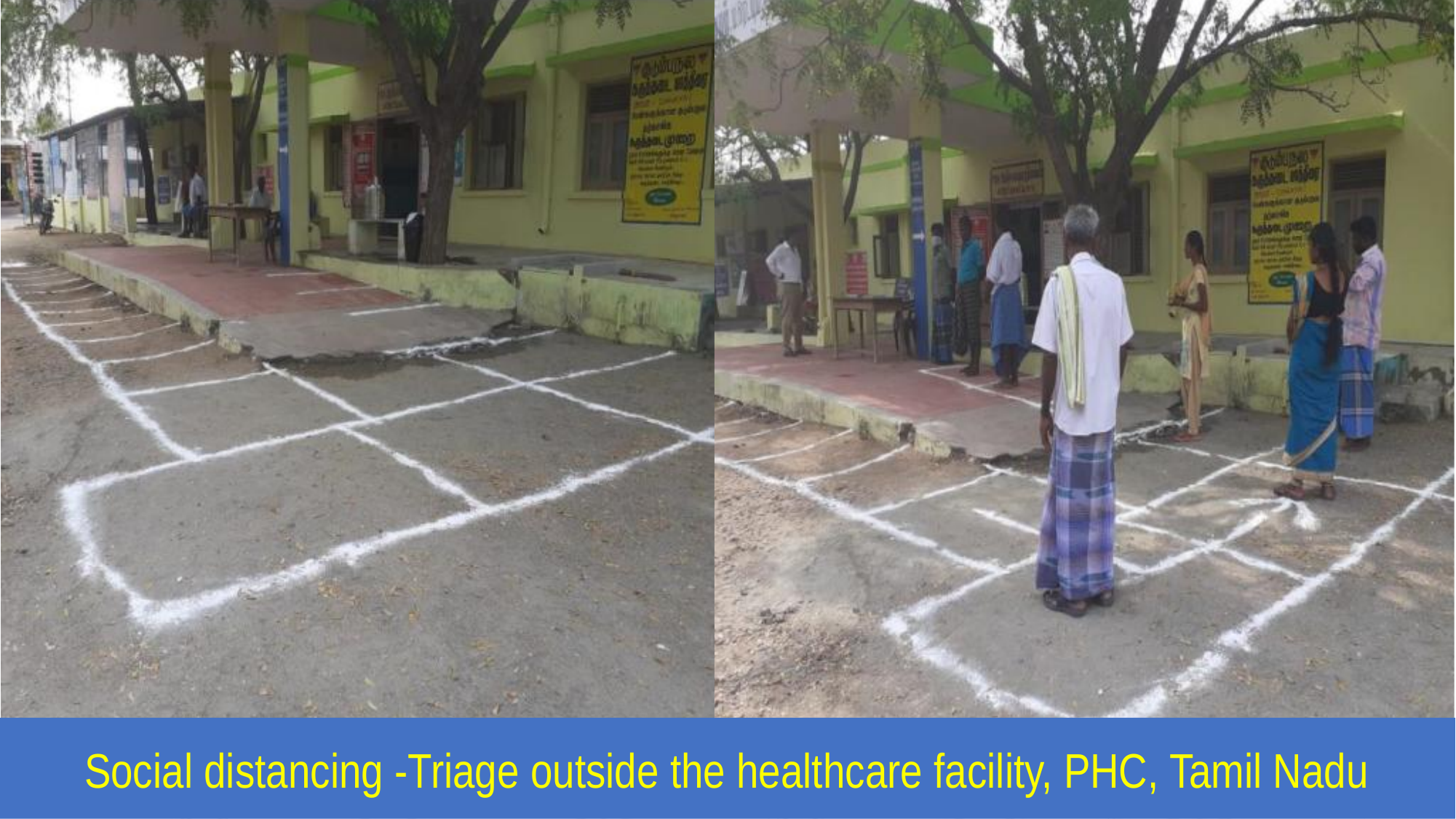

Social distancing -Triage outside the healthcare facility, PHC, Tamil Nadu
21